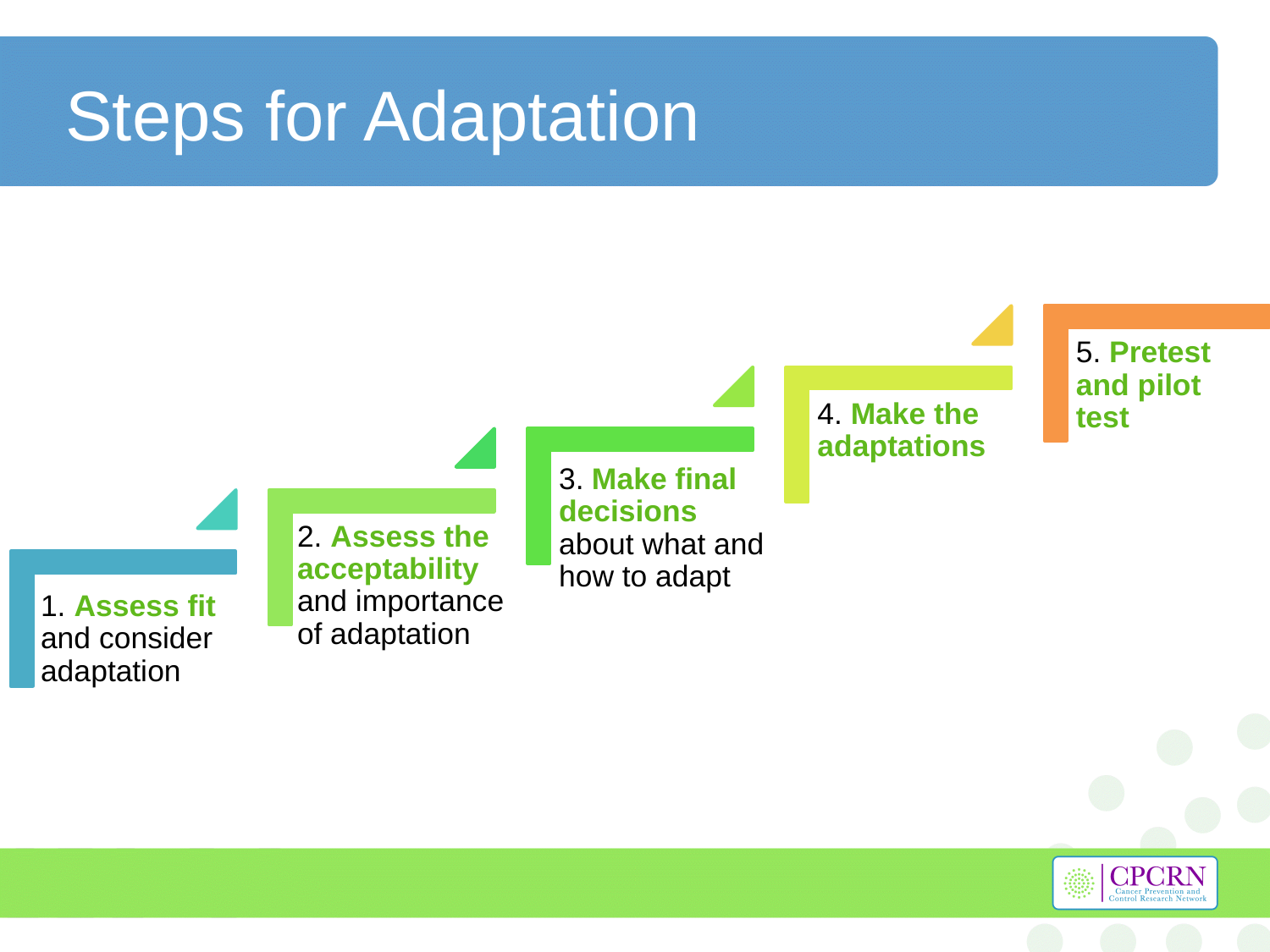

# Steps for Adaptation
1. Assess fit and consider adaptation
2. Assess the acceptability and importance of adaptation
3. Make final decisions about what and how to adapt
4. Make the adaptations
5. Pretest and pilot test